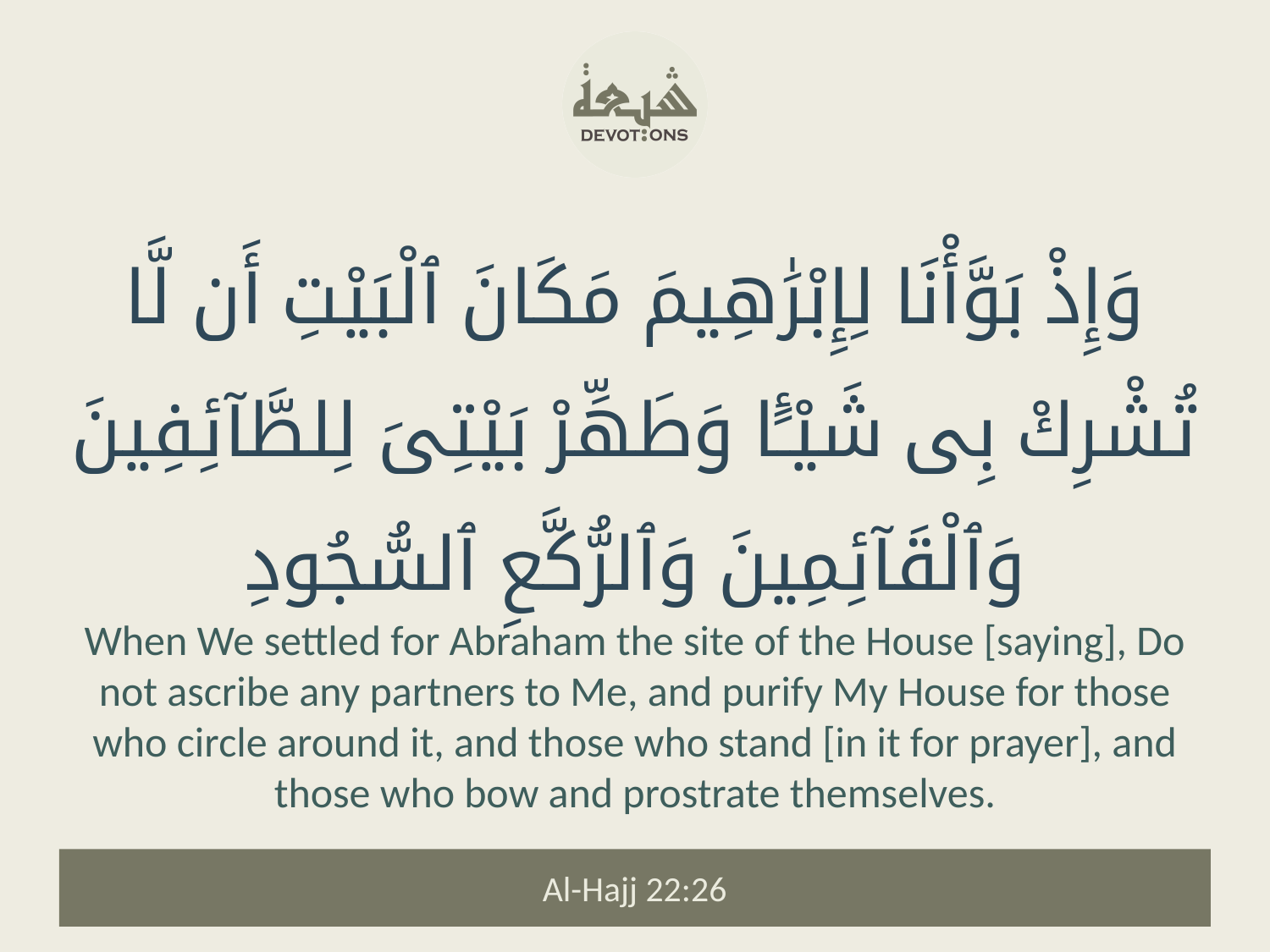

وَإِذْ بَوَّأْنَا لِإِبْرَٰهِيمَ مَكَانَ ٱلْبَيْتِ أَن لَّا تُشْرِكْ بِى شَيْـًٔا وَطَهِّرْ بَيْتِىَ لِلطَّآئِفِينَ وَٱلْقَآئِمِينَ وَٱلرُّكَّعِ ٱلسُّجُودِ
When We settled for Abraham the site of the House [saying], Do not ascribe any partners to Me, and purify My House for those who circle around it, and those who stand [in it for prayer], and those who bow and prostrate themselves.
Al-Hajj 22:26